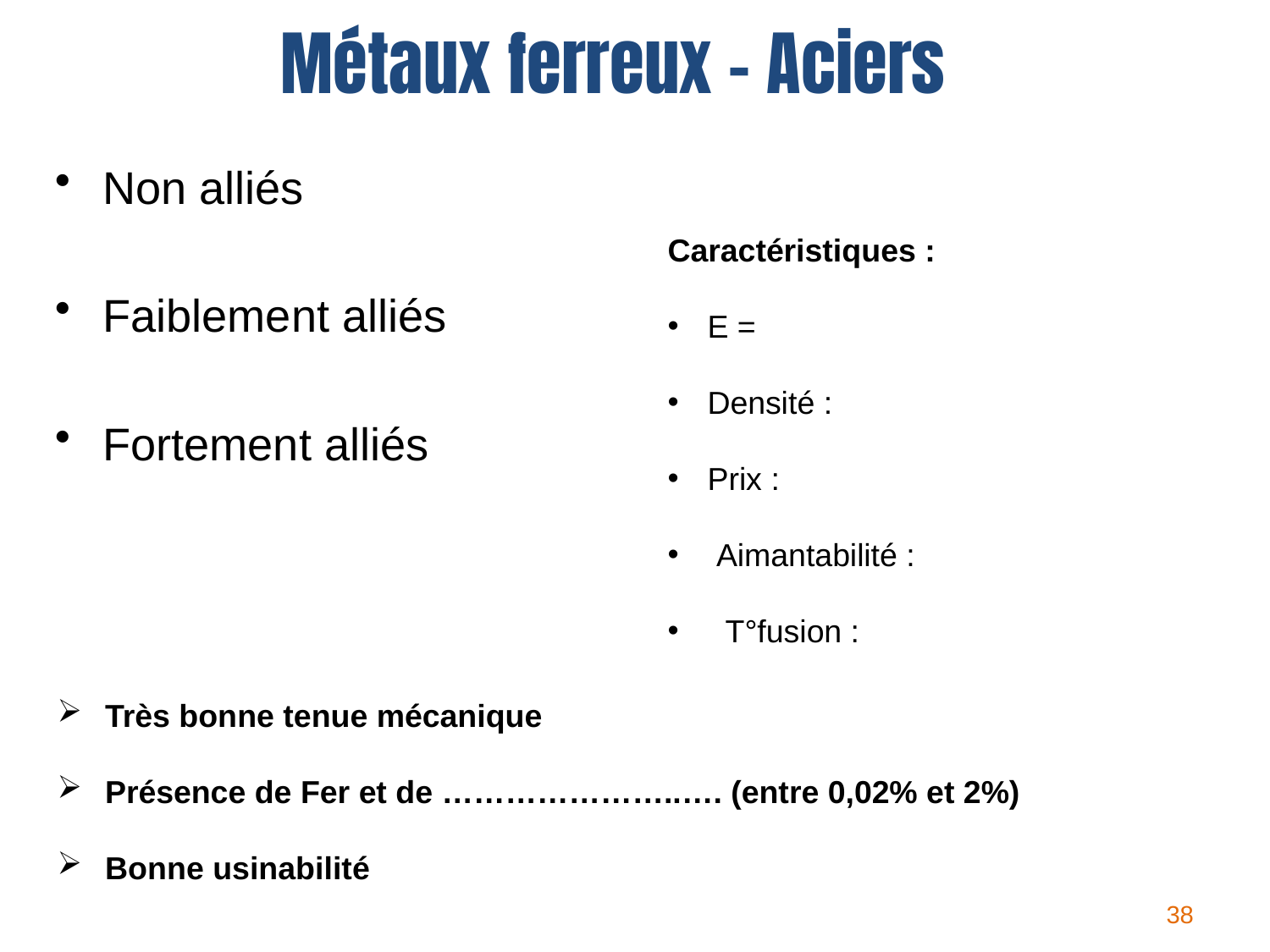

# Métaux ferreux - Aciers
Non alliés

Faiblement alliés

Fortement alliés

Caractéristiques :
E =
Densité :
Prix :
 Aimantabilité :
  T°fusion :

  Très bonne tenue mécanique

  Présence de Fer et de …………………..…. (entre 0,02% et 2%)

  Bonne usinabilité

38